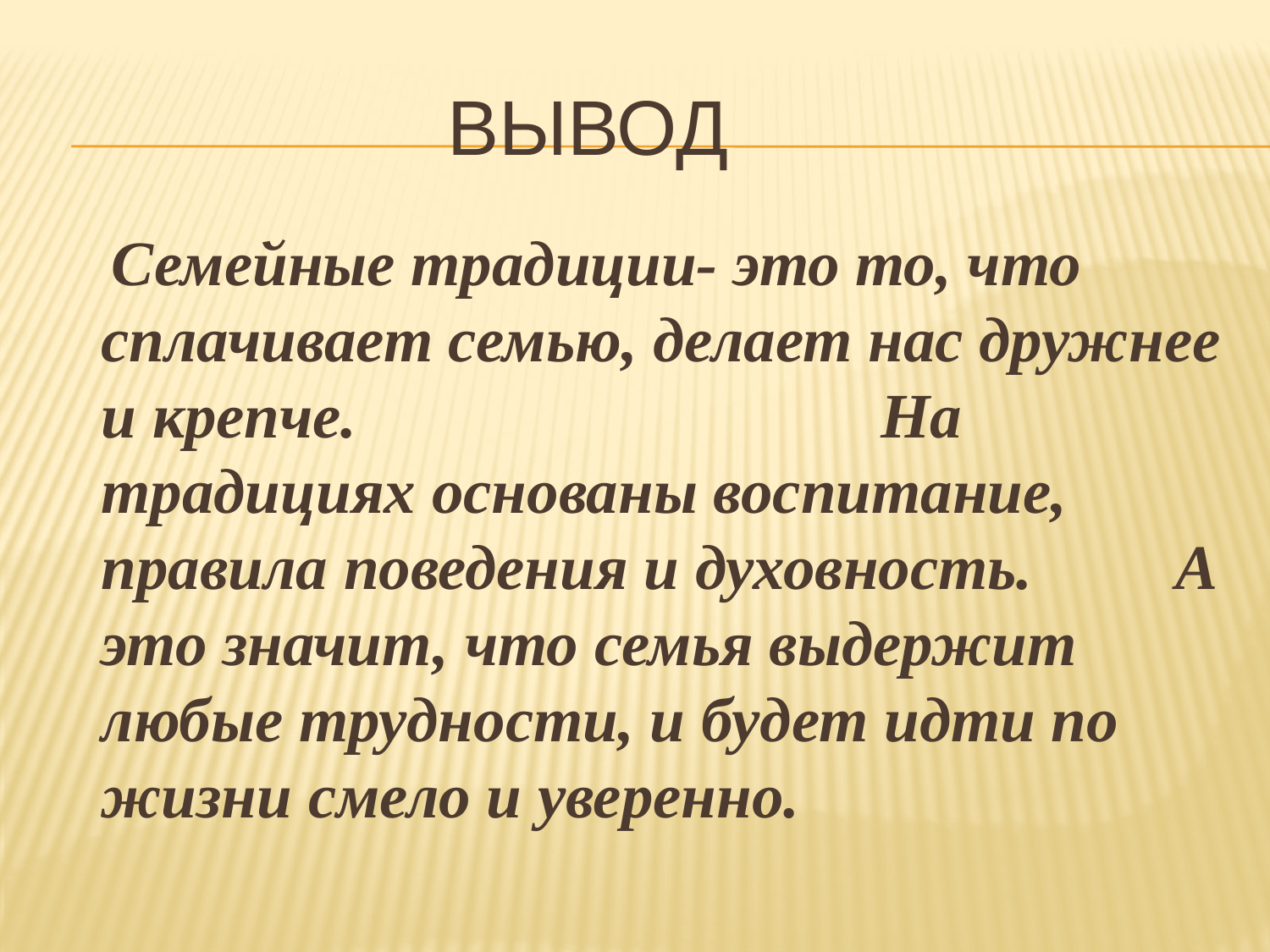

# вывод
    Семейные традиции- это то, что сплачивает семью, делает нас дружнее и крепче.                                 На традициях основаны воспитание, правила поведения и духовность.         А это значит, что семья выдержит любые трудности, и будет идти по жизни смело и уверенно.